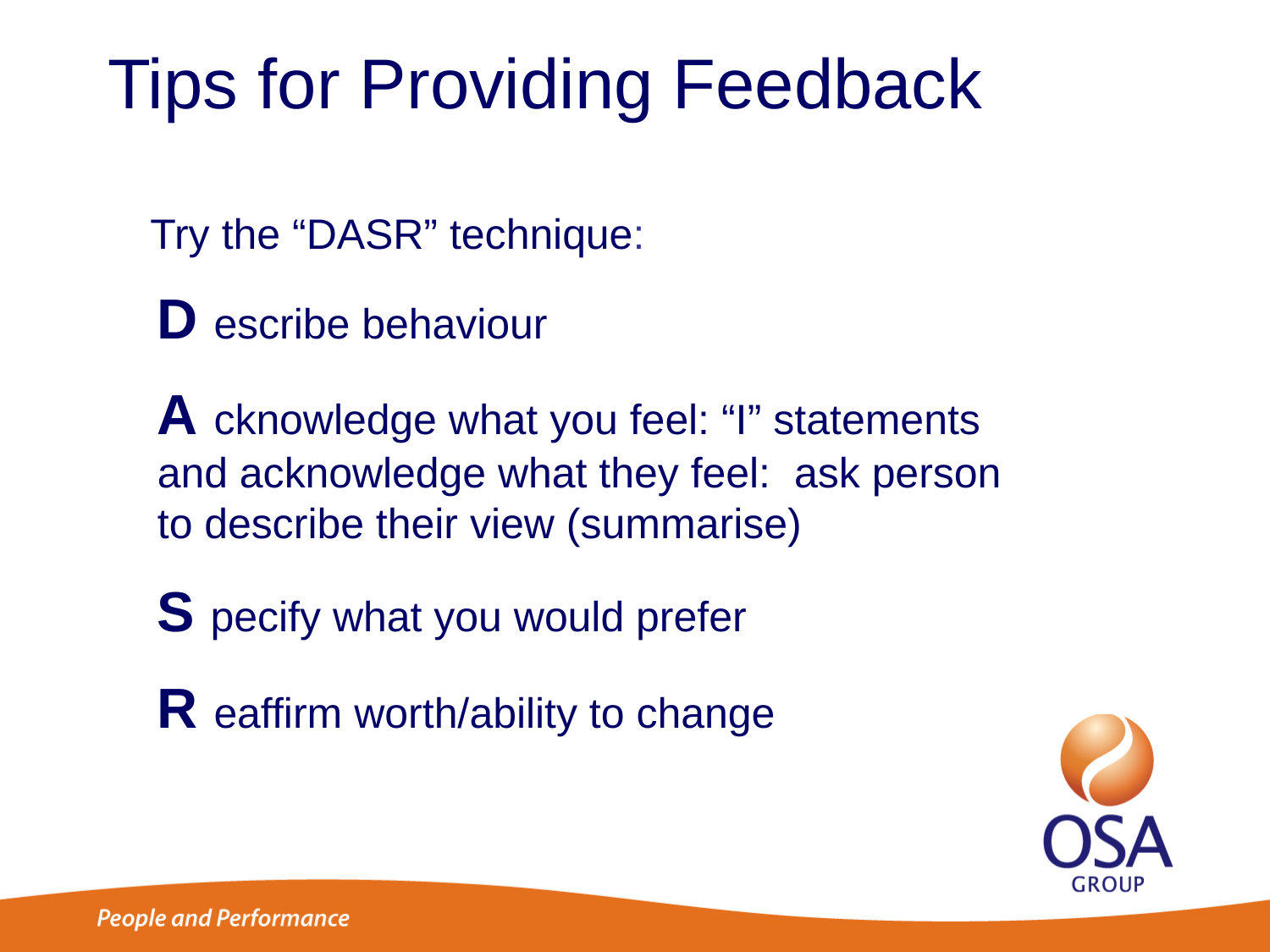

Tips for Providing Feedback
Try the “DASR” technique:
D escribe behaviour
A cknowledge what you feel: “I” statements and acknowledge what they feel:  ask person to describe their view (summarise)
S pecify what you would prefer
R eaffirm worth/ability to change